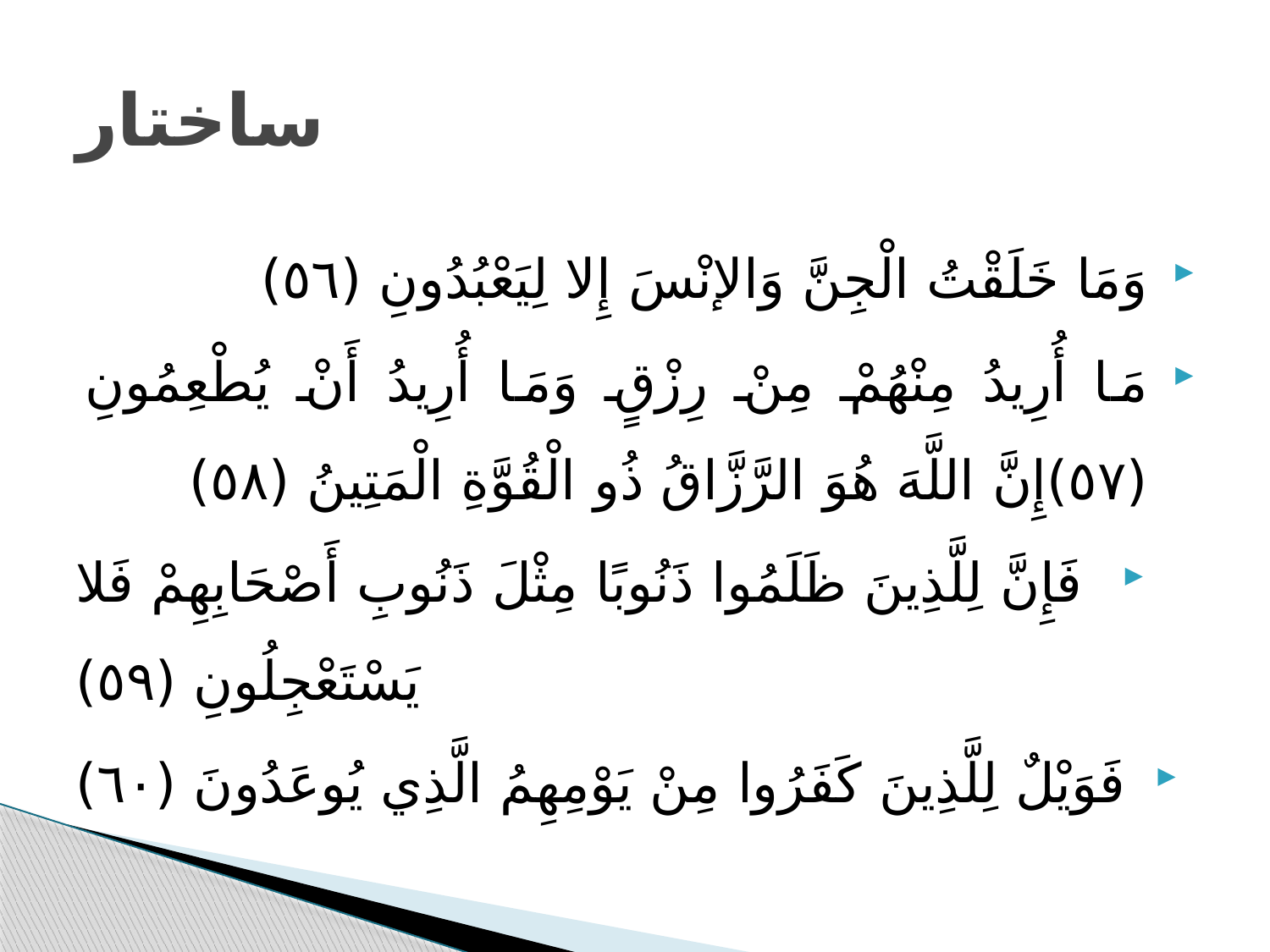

# ساختار
وَمَا خَلَقْتُ الْجِنَّ وَالإنْسَ إِلا لِيَعْبُدُونِ (٥٦)
مَا أُرِيدُ مِنْهُمْ مِنْ رِزْقٍ وَمَا أُرِيدُ أَنْ يُطْعِمُونِ (٥٧)إِنَّ اللَّهَ هُوَ الرَّزَّاقُ ذُو الْقُوَّةِ الْمَتِينُ (٥٨)
فَإِنَّ لِلَّذِينَ ظَلَمُوا ذَنُوبًا مِثْلَ ذَنُوبِ أَصْحَابِهِمْ فَلا يَسْتَعْجِلُونِ (٥٩)
فَوَيْلٌ لِلَّذِينَ كَفَرُوا مِنْ يَوْمِهِمُ الَّذِي يُوعَدُونَ (٦٠)